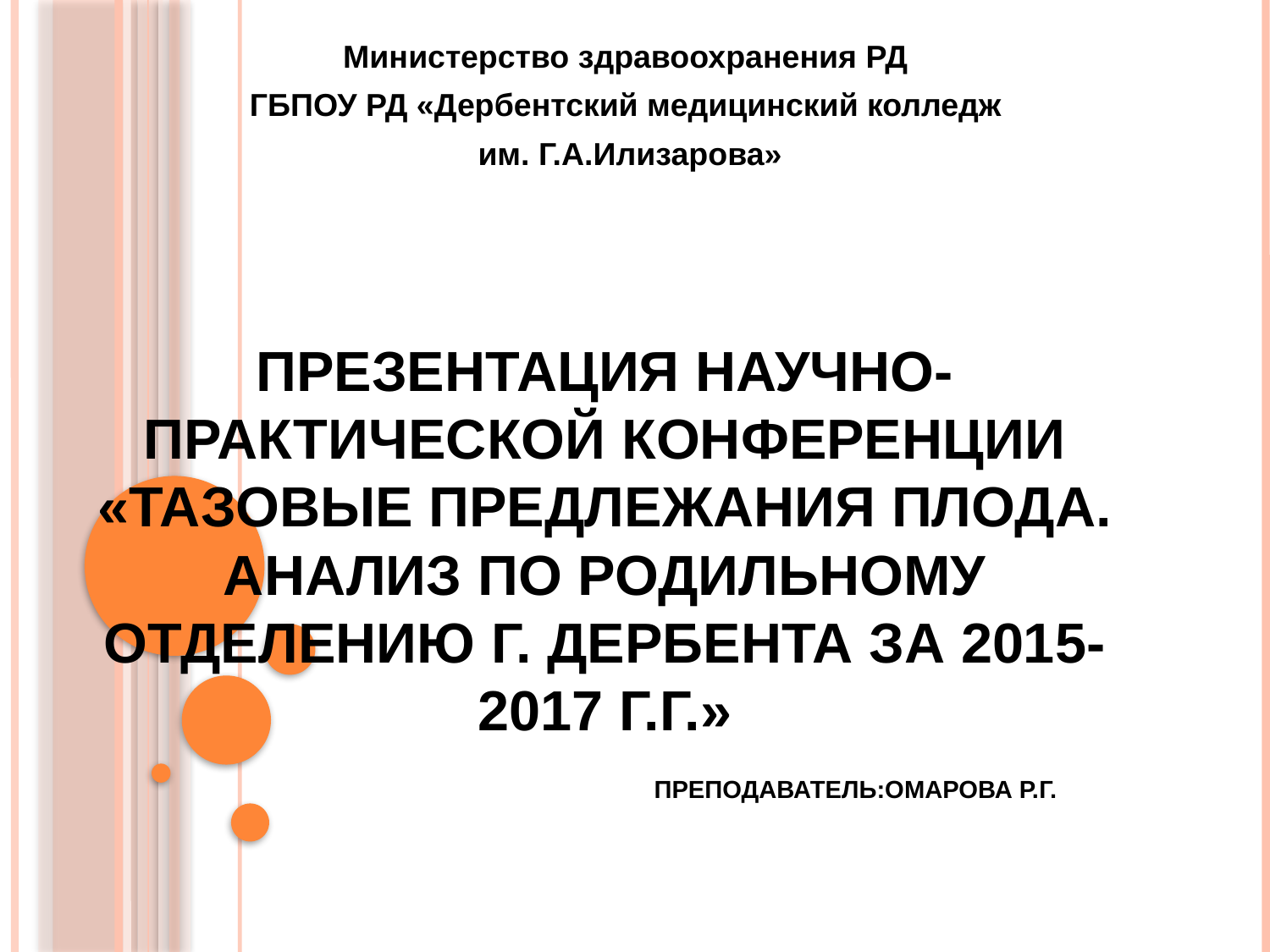

Министерство здравоохранения РД
ГБПОУ РД «Дербентский медицинский колледж
им. Г.А.Илизарова»
# Презентация научно-практической конференции «Тазовые предлежания плода. Анализ по родильному отделению г. Дербента за 2015-2017 г.г.» Преподаватель:Омарова Р.Г.